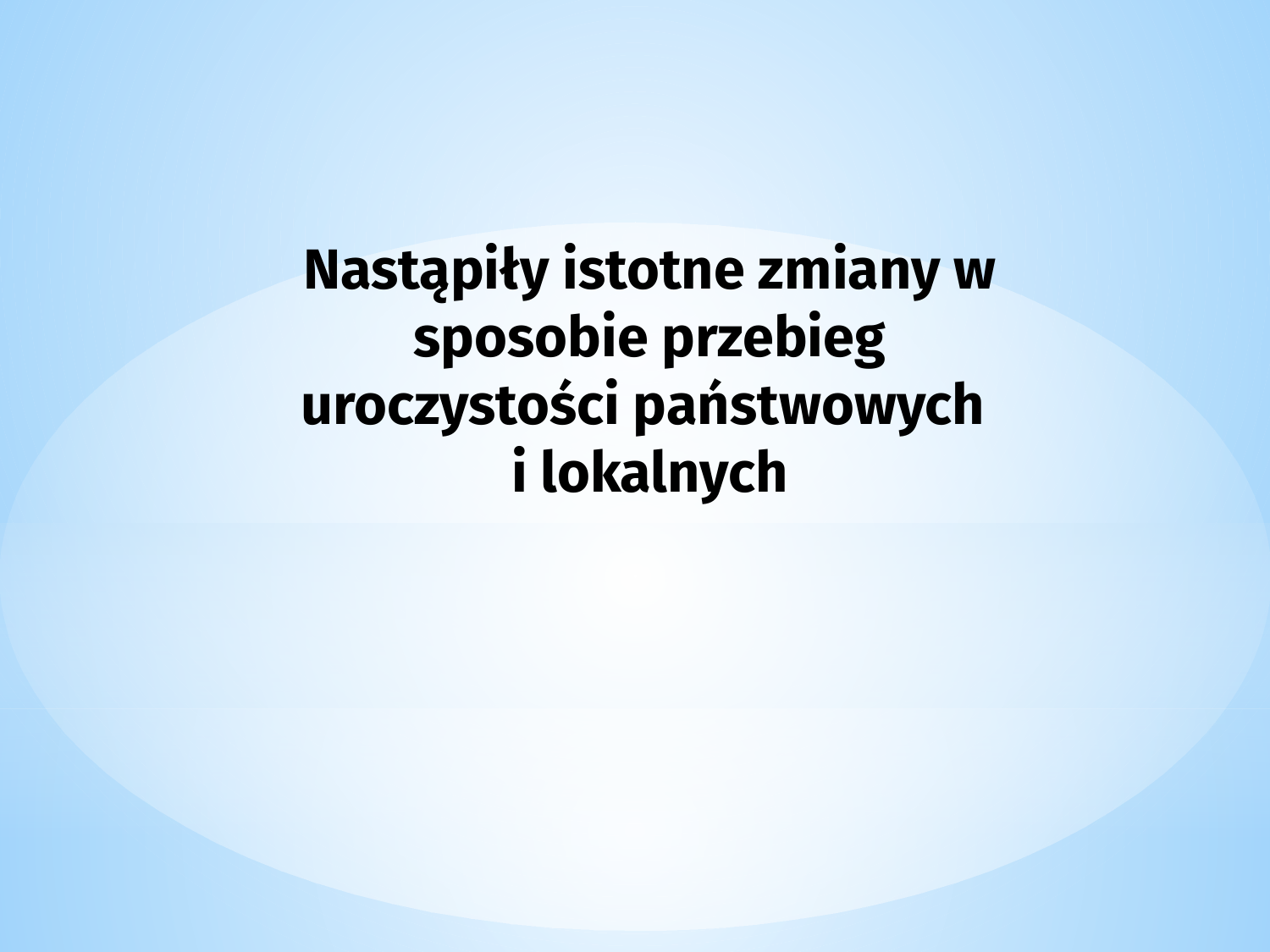

Nastąpiły istotne zmiany w sposobie przebieg uroczystości państwowych
i lokalnych